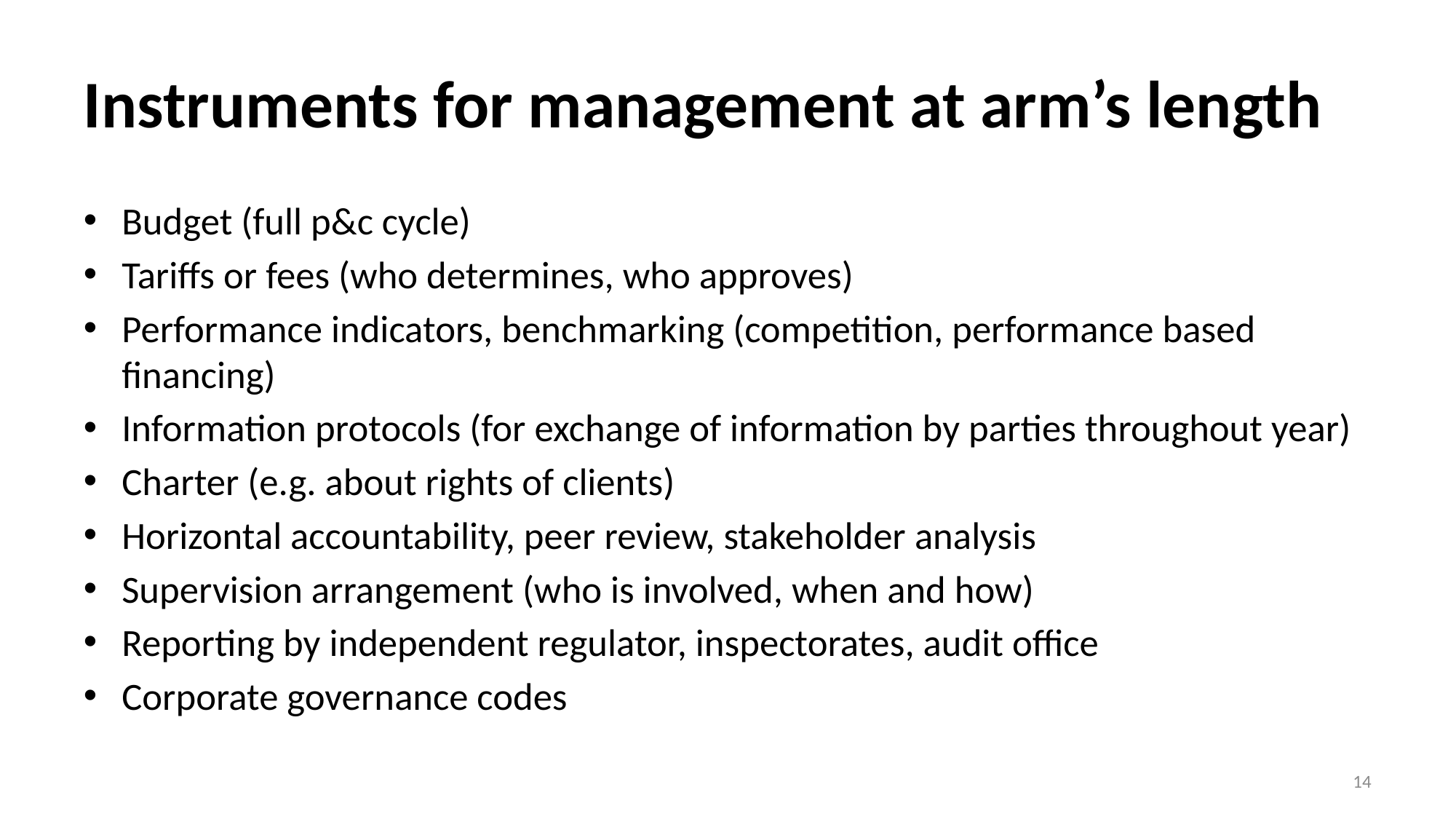

# Instruments for management at arm’s length
Budget (full p&c cycle)
Tariffs or fees (who determines, who approves)
Performance indicators, benchmarking (competition, performance based financing)
Information protocols (for exchange of information by parties throughout year)
Charter (e.g. about rights of clients)
Horizontal accountability, peer review, stakeholder analysis
Supervision arrangement (who is involved, when and how)
Reporting by independent regulator, inspectorates, audit office
Corporate governance codes
14